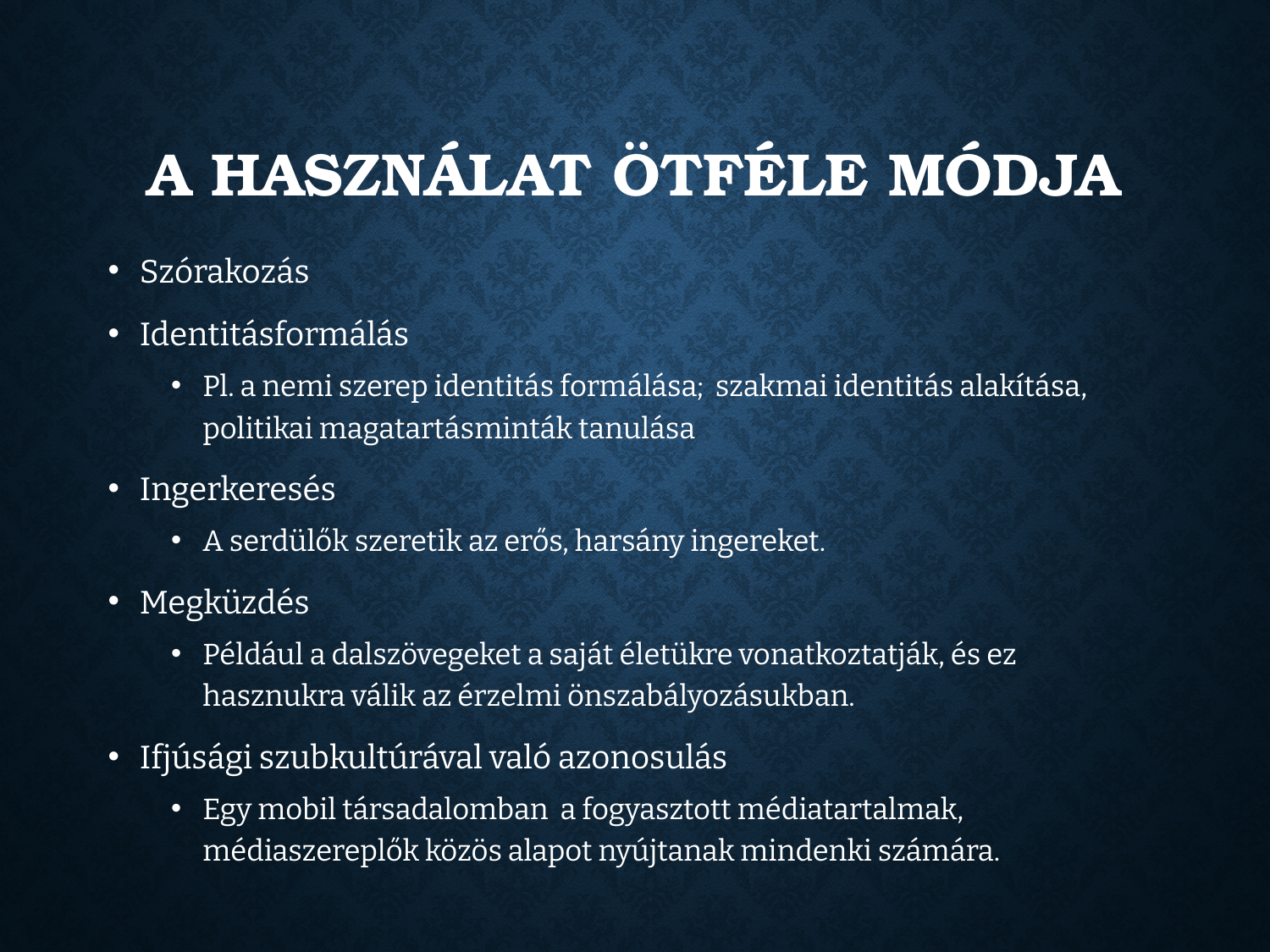

# A használat ötféle módja
Szórakozás
Identitásformálás
Pl. a nemi szerep identitás formálása;  szakmai identitás alakítása, politikai magatartásminták tanulása
Ingerkeresés
A serdülők szeretik az erős, harsány ingereket.
Megküzdés
Például a dalszövegeket a saját életükre vonatkoztatják, és ez hasznukra válik az érzelmi önszabályozásukban.
Ifjúsági szubkultúrával való azonosulás
Egy mobil társadalomban  a fogyasztott médiatartalmak, médiaszereplők közös alapot nyújtanak mindenki számára.